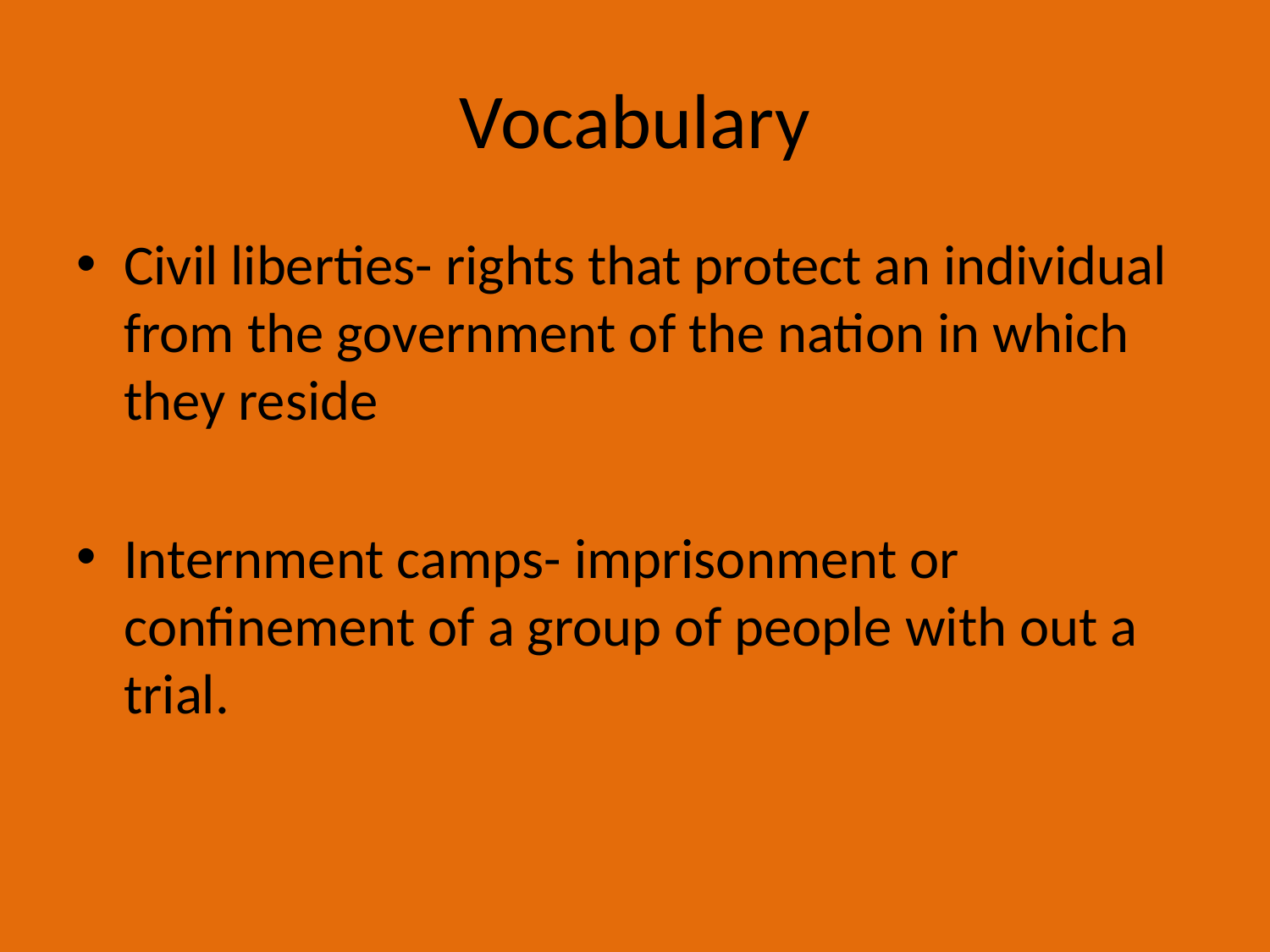

# Vocabulary
Civil liberties- rights that protect an individual from the government of the nation in which they reside

Internment camps- imprisonment or confinement of a group of people with out a trial.